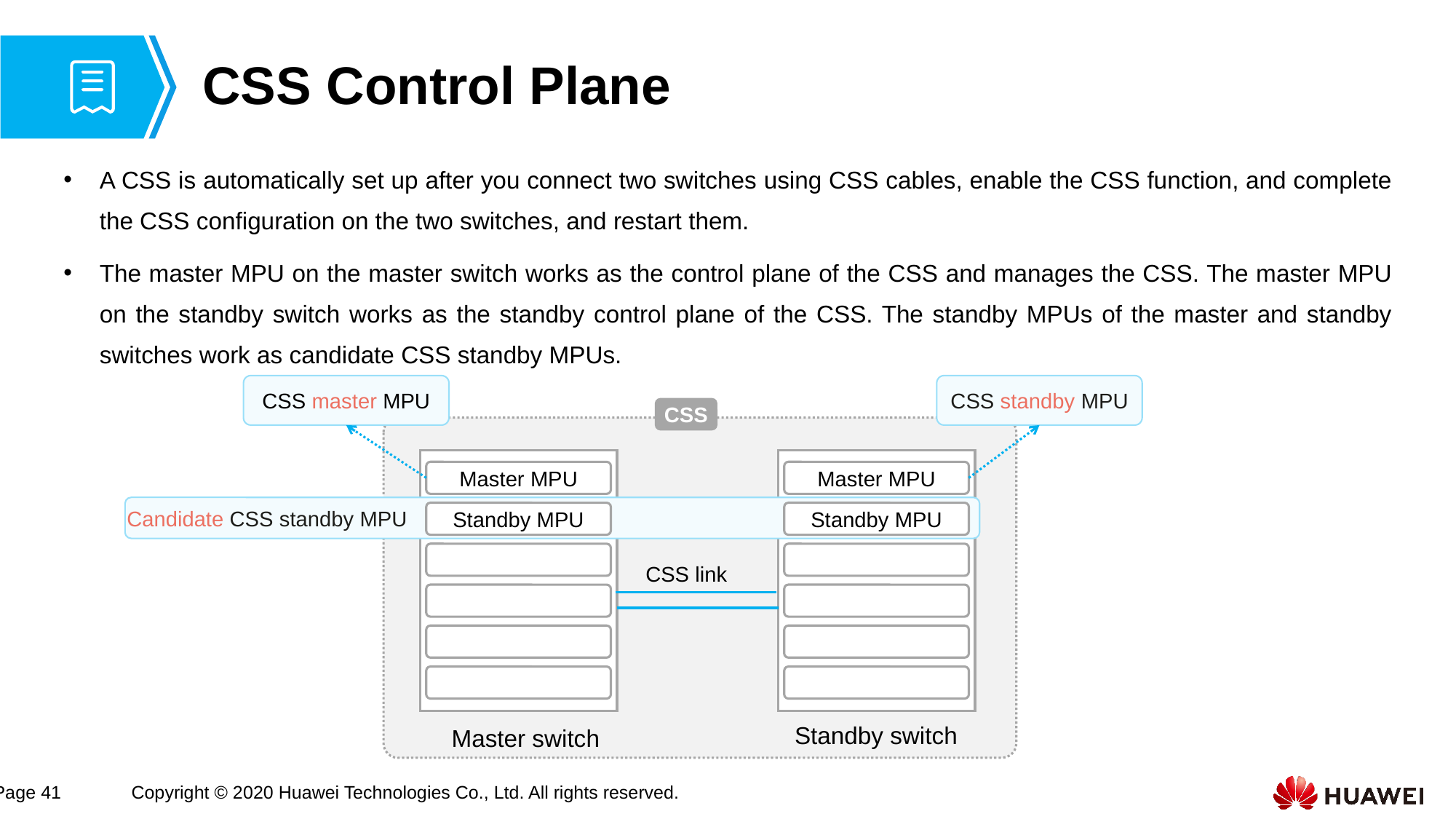

# CSS Control Plane
A CSS is automatically set up after you connect two switches using CSS cables, enable the CSS function, and complete the CSS configuration on the two switches, and restart them.
The master MPU on the master switch works as the control plane of the CSS and manages the CSS. The master MPU on the standby switch works as the standby control plane of the CSS. The standby MPUs of the master and standby switches work as candidate CSS standby MPUs.

CSS master MPU
CSS standby MPU
CSS

Master MPU
Master MPU
Candidate CSS standby MPU
Standby MPU
Standby MPU

CSS link

Standby switch
Master switch